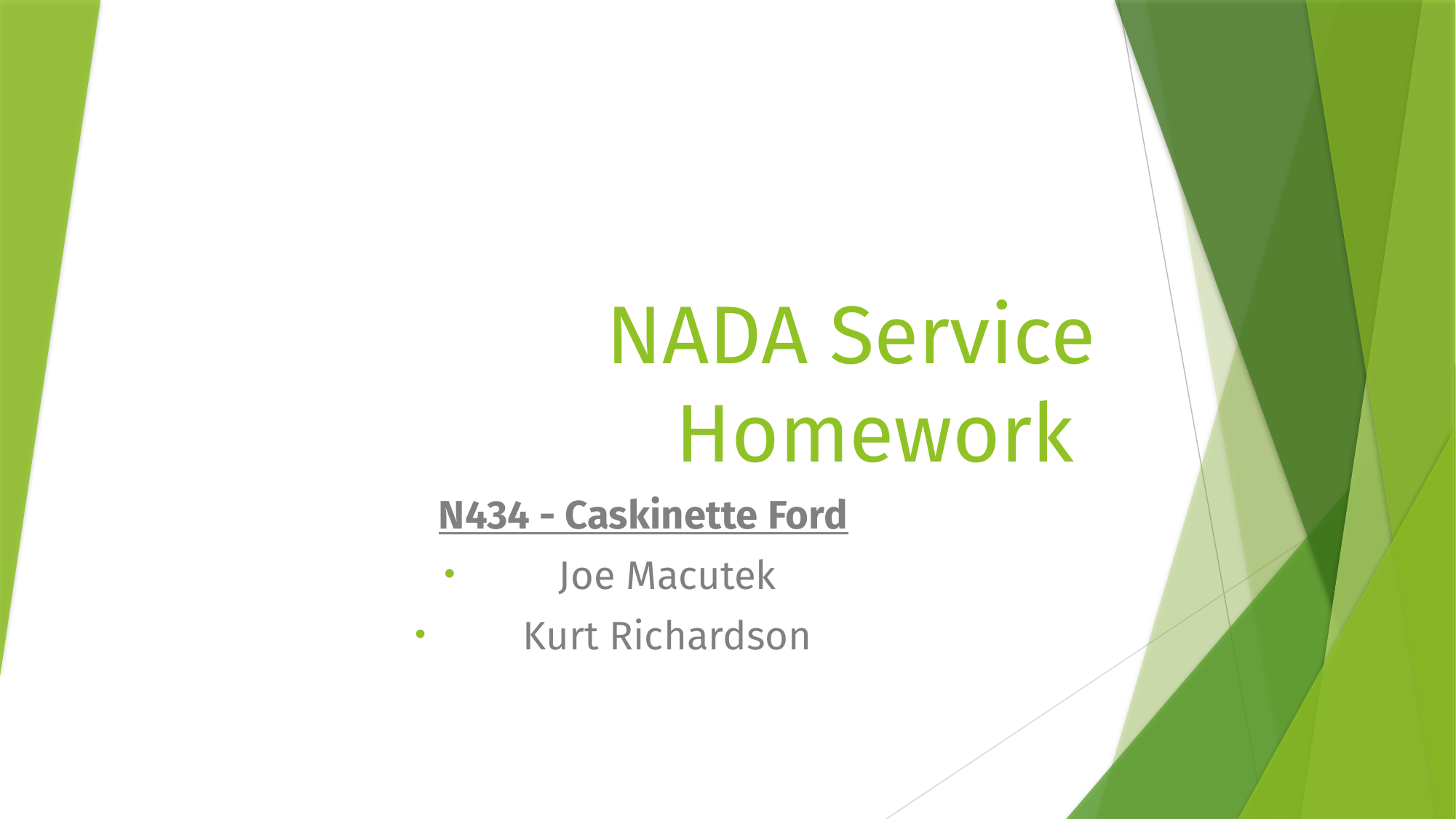

# NADA Service Homework
N434 - Caskinette Ford
Joe Macutek
Kurt Richardson